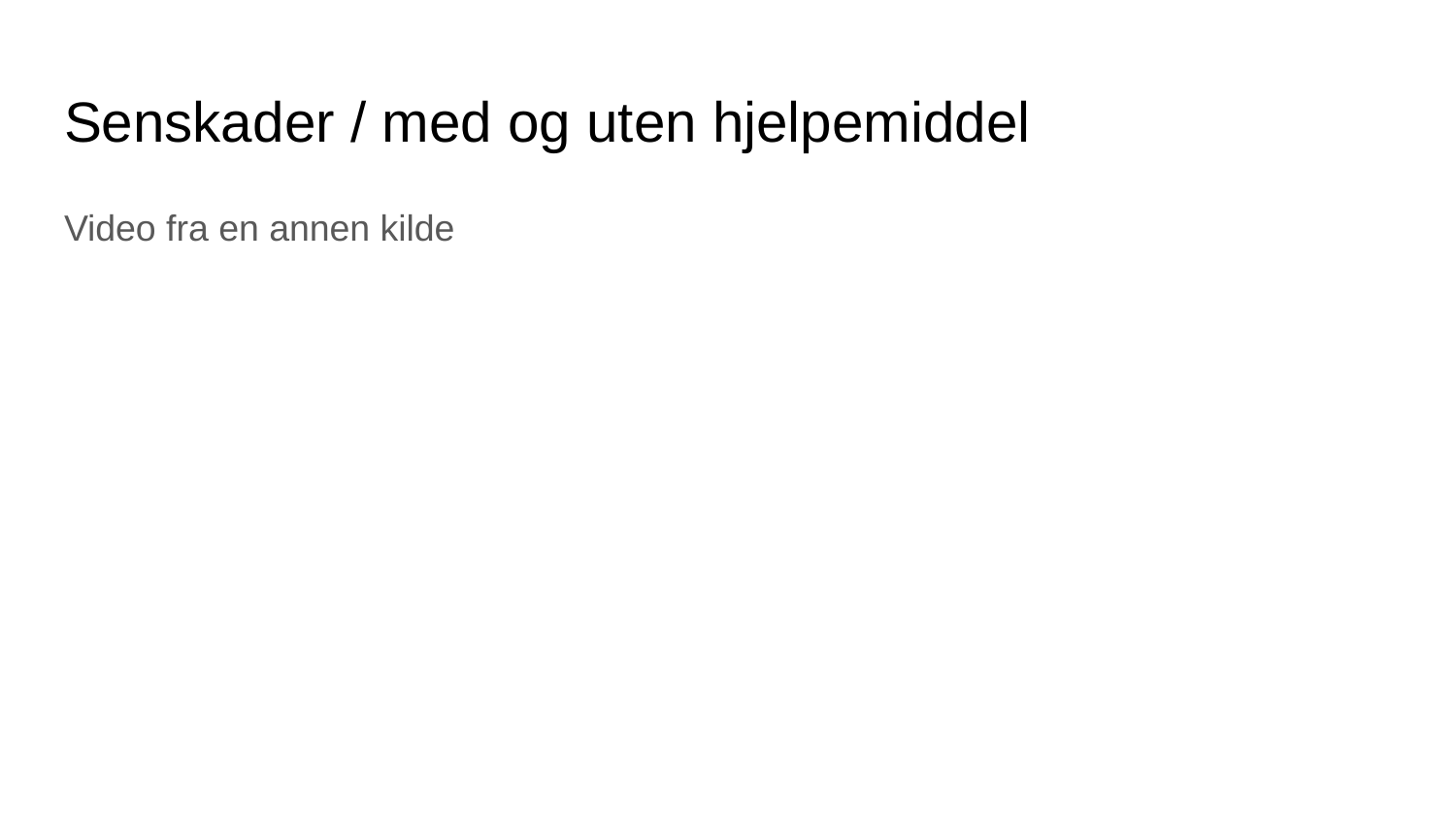

# Senskader / med og uten hjelpemiddel
Video fra en annen kilde